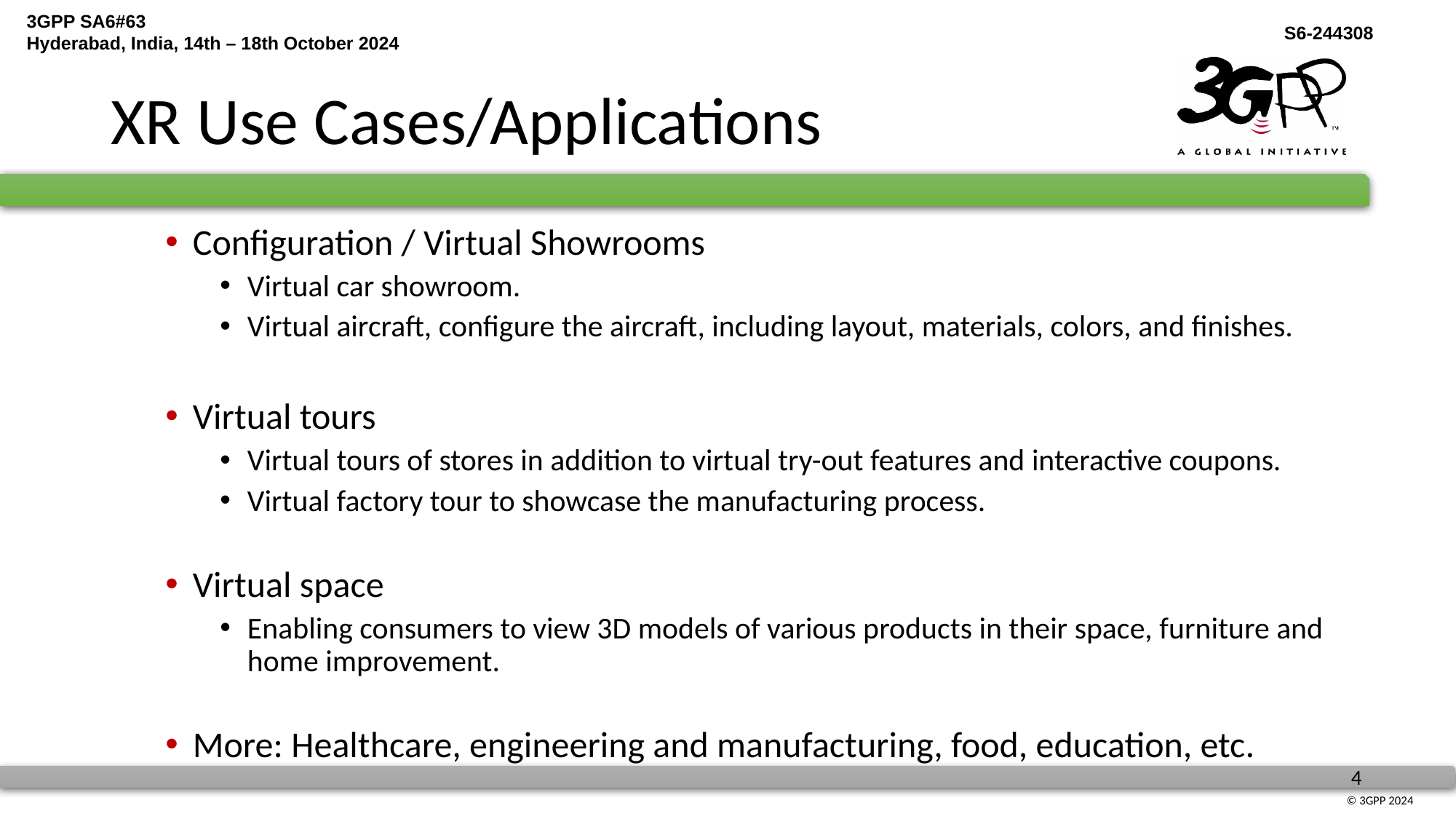

# XR Use Cases/Applications
Configuration / Virtual Showrooms
Virtual car showroom.
Virtual aircraft, configure the aircraft, including layout, materials, colors, and finishes.

Virtual tours
Virtual tours of stores in addition to virtual try-out features and interactive coupons.
Virtual factory tour to showcase the manufacturing process.

Virtual space
Enabling consumers to view 3D models of various products in their space, furniture and home improvement.

More: Healthcare, engineering and manufacturing, food, education, etc.